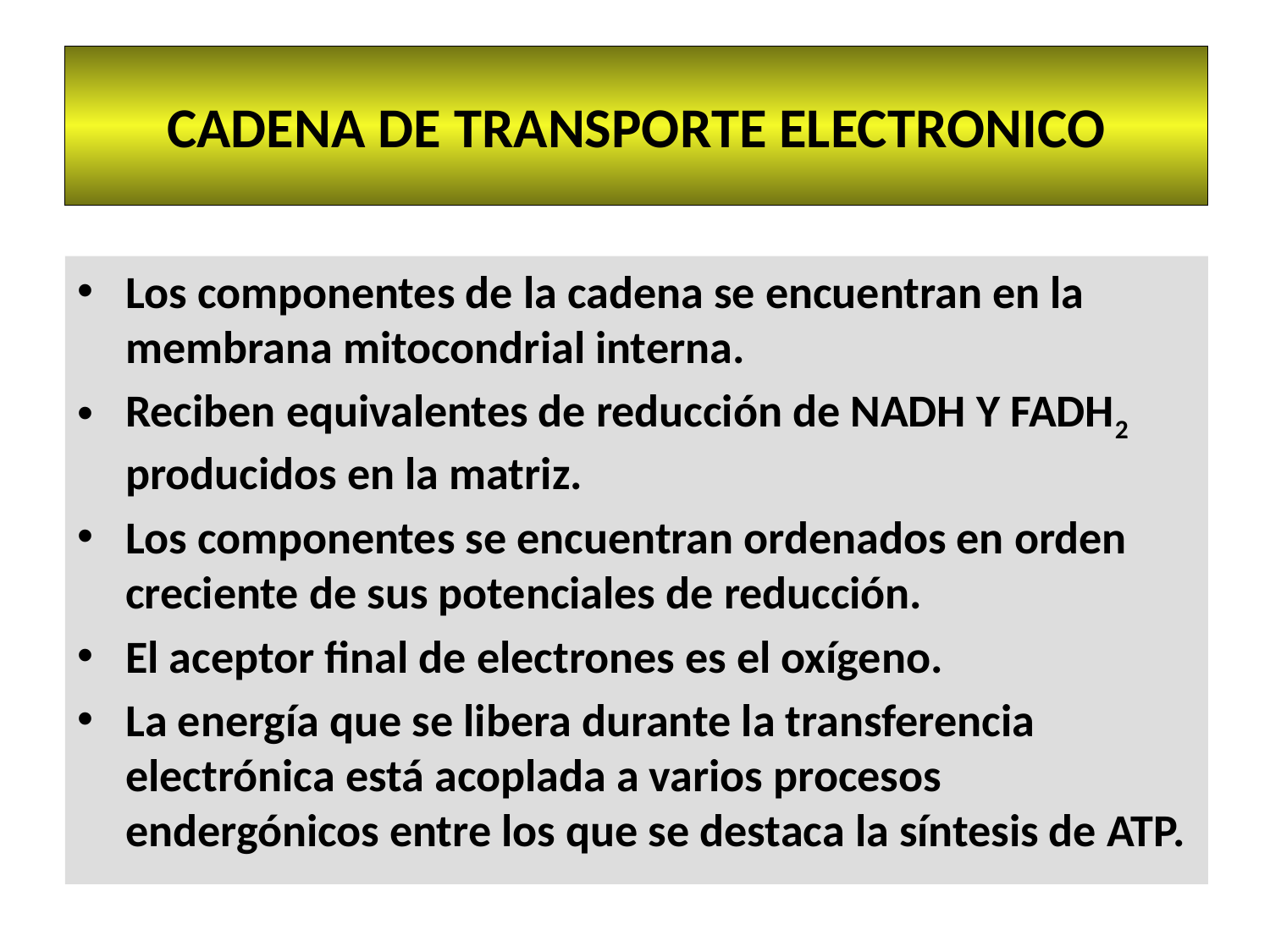

# CADENA DE TRANSPORTE ELECTRONICO
Los componentes de la cadena se encuentran en la membrana mitocondrial interna.
Reciben equivalentes de reducción de NADH Y FADH2 producidos en la matriz.
Los componentes se encuentran ordenados en orden creciente de sus potenciales de reducción.
El aceptor final de electrones es el oxígeno.
La energía que se libera durante la transferencia electrónica está acoplada a varios procesos endergónicos entre los que se destaca la síntesis de ATP.